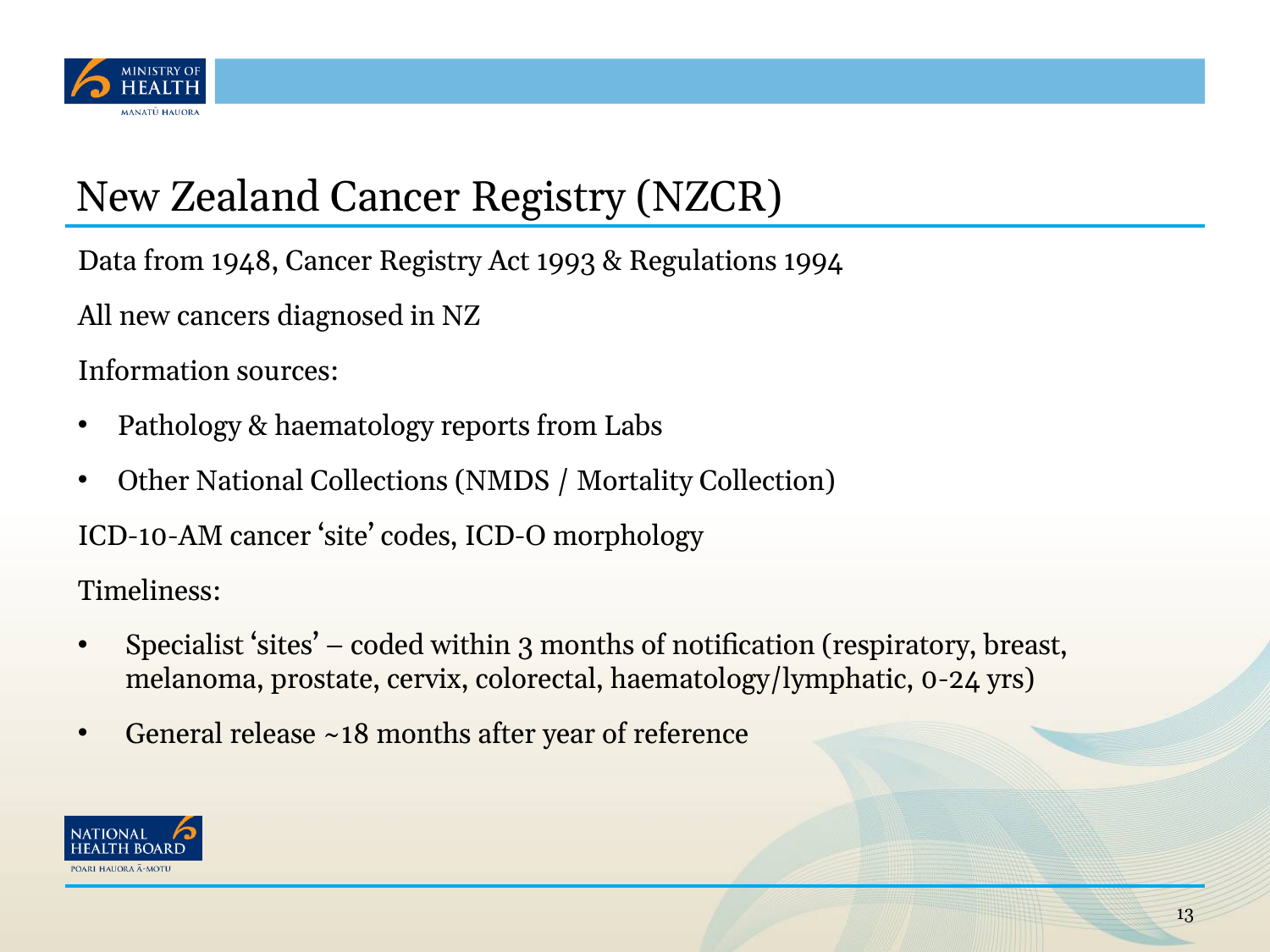

# New Zealand Cancer Registry (NZCR)
Data from 1948, Cancer Registry Act 1993 & Regulations 1994
All new cancers diagnosed in NZ
Information sources:
Pathology & haematology reports from Labs
Other National Collections (NMDS / Mortality Collection)
ICD-10-AM cancer ‘site’ codes, ICD-O morphology
Timeliness:
Specialist ‘sites’ – coded within 3 months of notification (respiratory, breast, melanoma, prostate, cervix, colorectal, haematology/lymphatic, 0-24 yrs)
General release ~18 months after year of reference

13